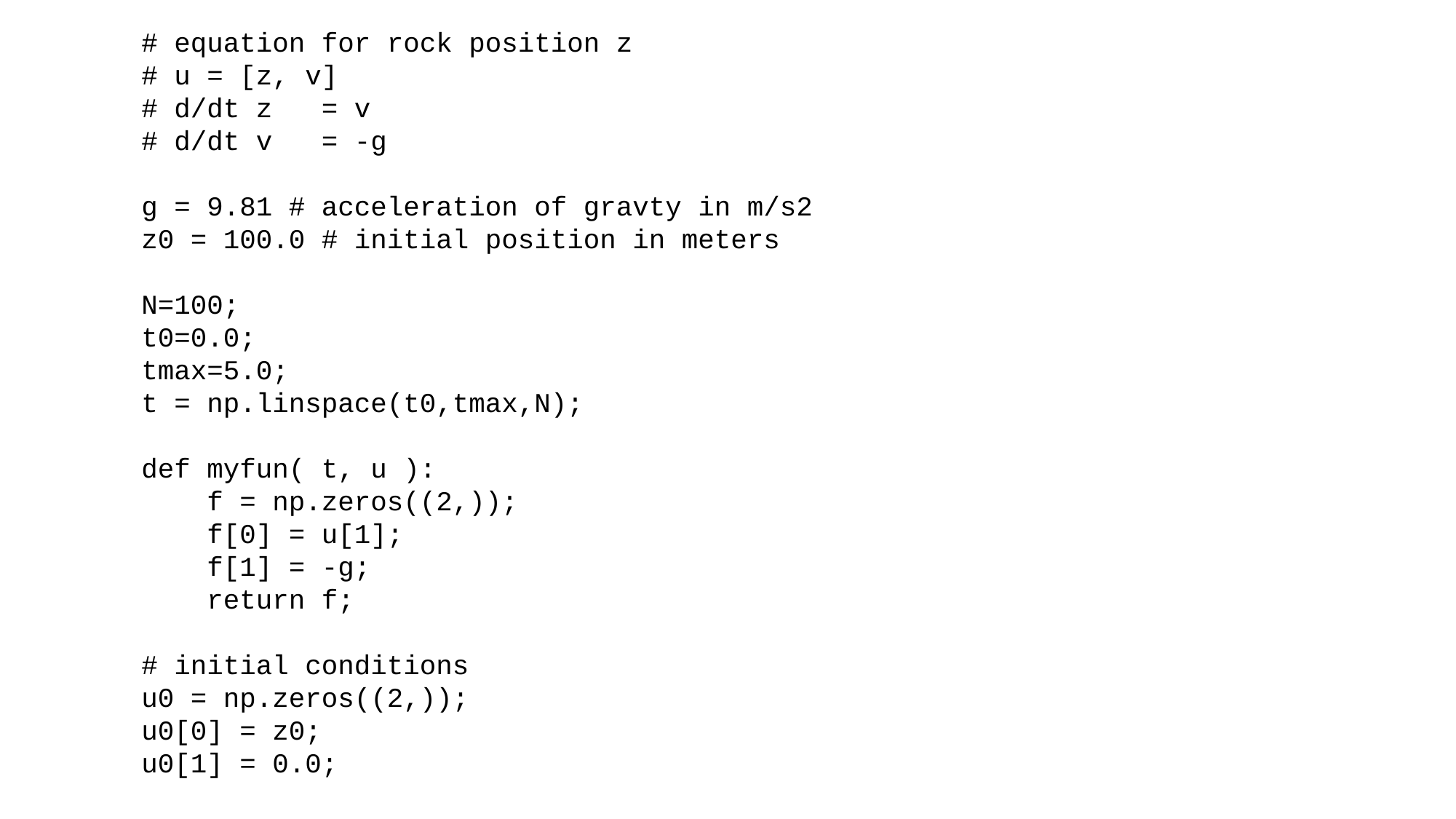

# equation for rock position z
# u = [z, v]
# d/dt z   = v
# d/dt v   = -g

g = 9.81 # acceleration of gravty in m/s2
z0 = 100.0 # initial position in meters

N=100;
t0=0.0;
tmax=5.0;
t = np.linspace(t0,tmax,N);

def myfun( t, u ):
    f = np.zeros((2,));
    f[0] = u[1];
    f[1] = -g;
    return f;

# initial conditions
u0 = np.zeros((2,));
u0[0] = z0;
u0[1] = 0.0;